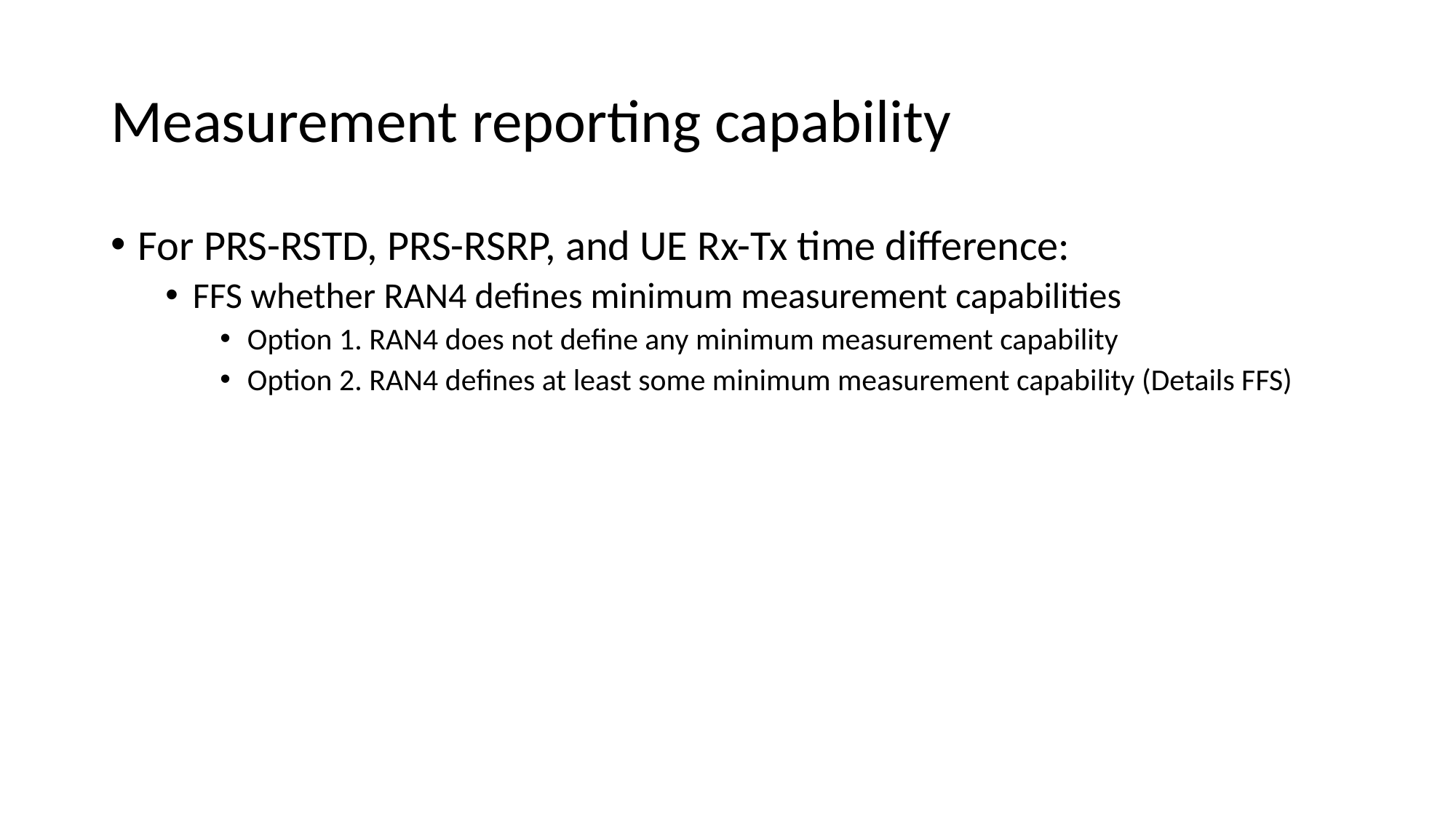

# Measurement reporting capability
For PRS-RSTD, PRS-RSRP, and UE Rx-Tx time difference:
FFS whether RAN4 defines minimum measurement capabilities
Option 1. RAN4 does not define any minimum measurement capability
Option 2. RAN4 defines at least some minimum measurement capability (Details FFS)